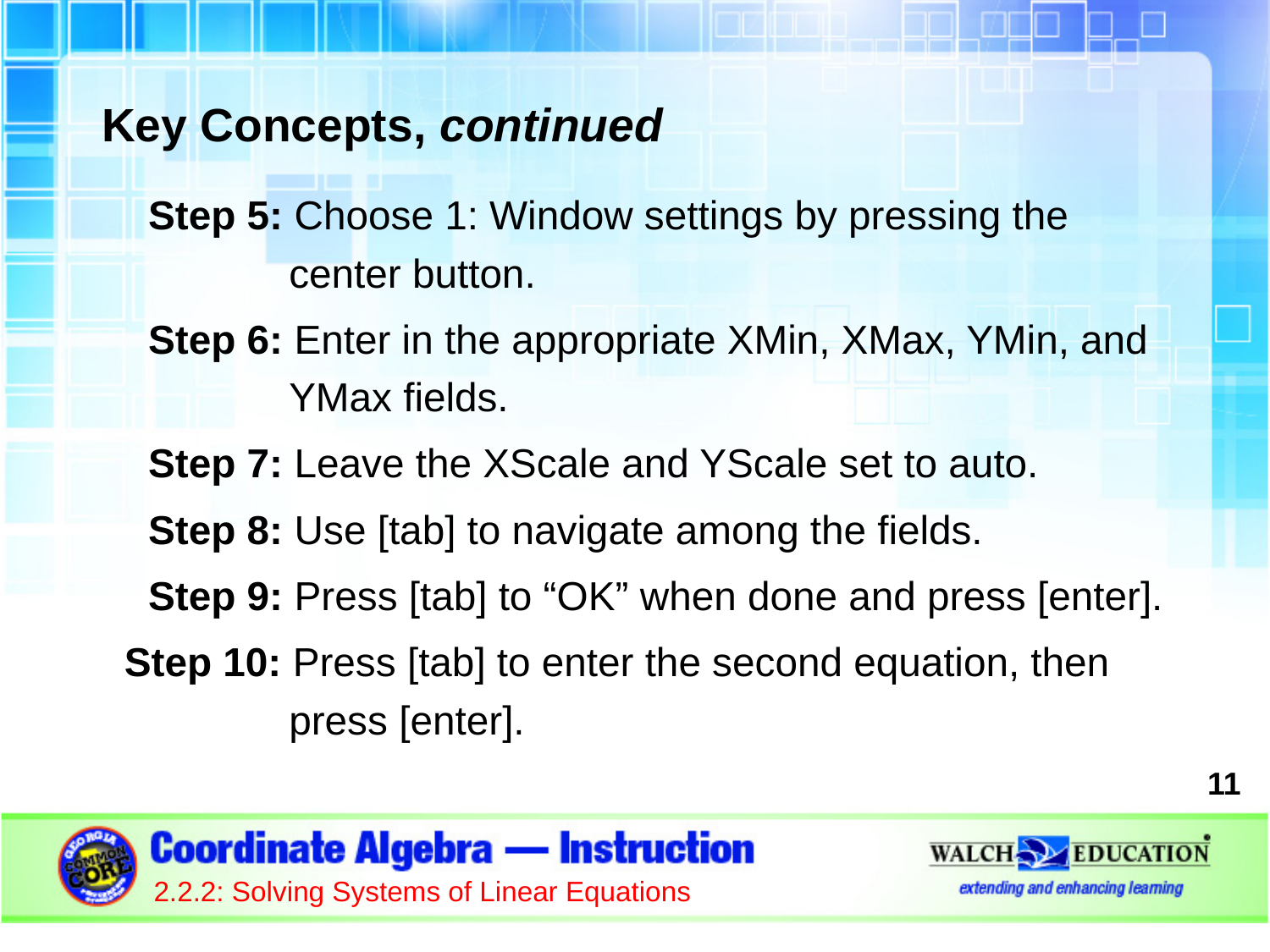

Key Concepts, continued

Step 5: Choose 1: Window settings by pressing the center button.
Step 6: Enter in the appropriate XMin, XMax, YMin, and YMax fields.
Step 7: Leave the XScale and YScale set to auto.
Step 8: Use [tab] to navigate among the fields.
Step 9: Press [tab] to “OK” when done and press [enter].
Step 10: Press [tab] to enter the second equation, then press [enter].
11
2.2.2: Solving Systems of Linear Equations